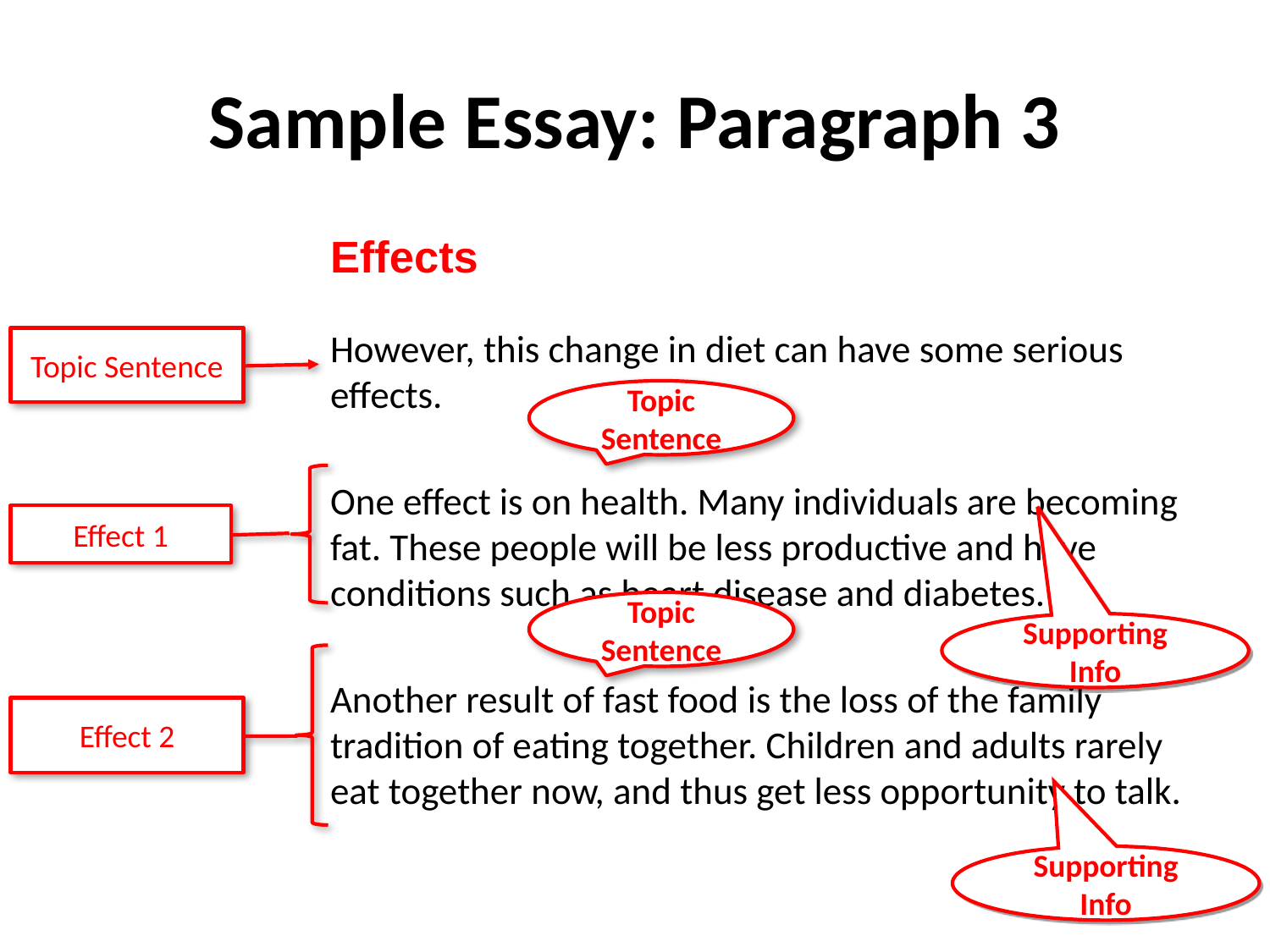

# Sample Essay: Paragraph 3
Effects

However, this change in diet can have some serious effects.

One effect is on health. Many individuals are becoming fat. These people will be less productive and have conditions such as heart disease and diabetes.

Another result of fast food is the loss of the family tradition of eating together. Children and adults rarely eat together now, and thus get less opportunity to talk.

Topic Sentence
Topic Sentence

Effect 1
Topic Sentence
Supporting Info

Effect 2
Supporting Info